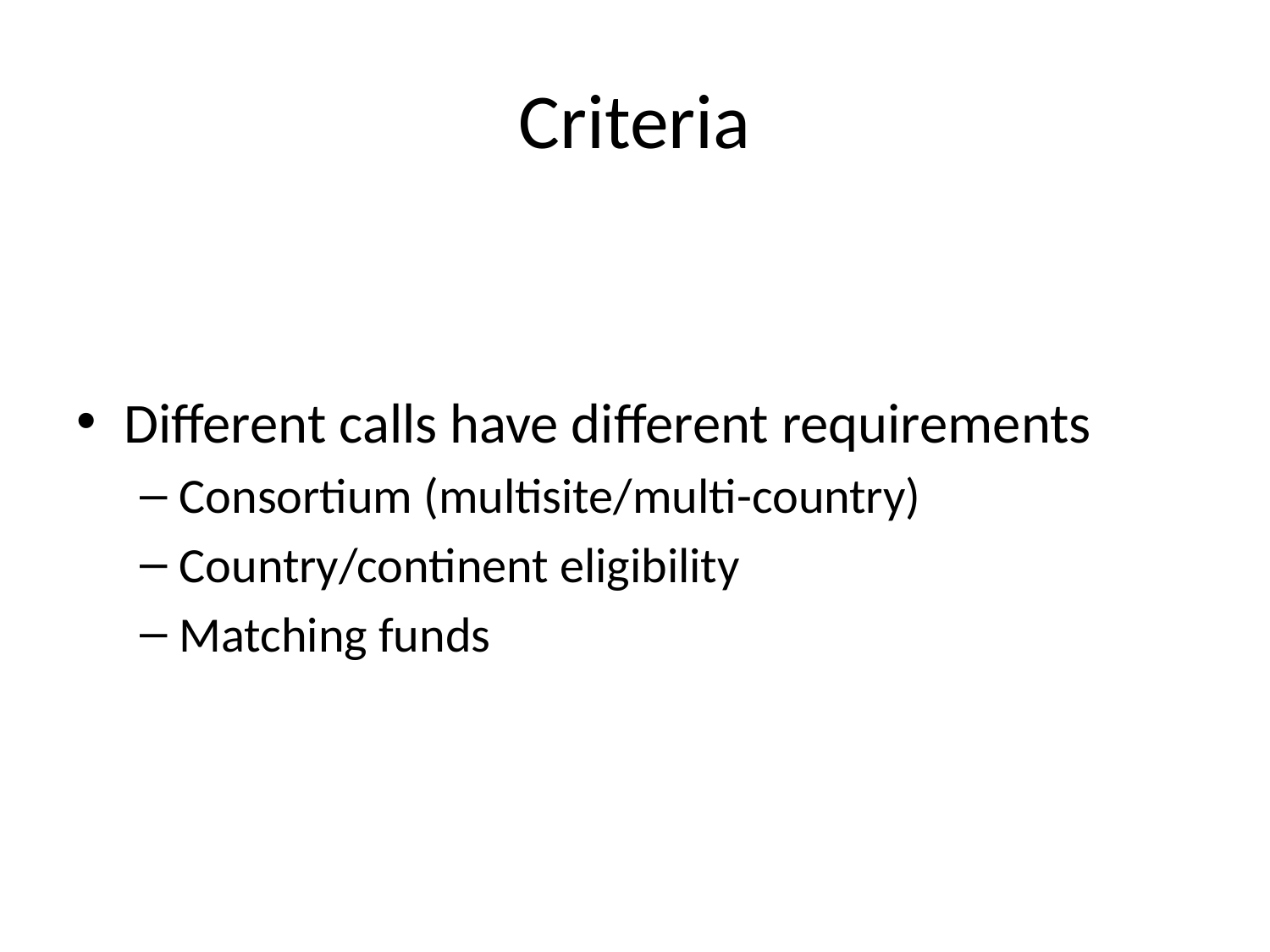

# Criteria

Different calls have different requirements
Consortium (multisite/multi-country)
Country/continent eligibility
Matching funds